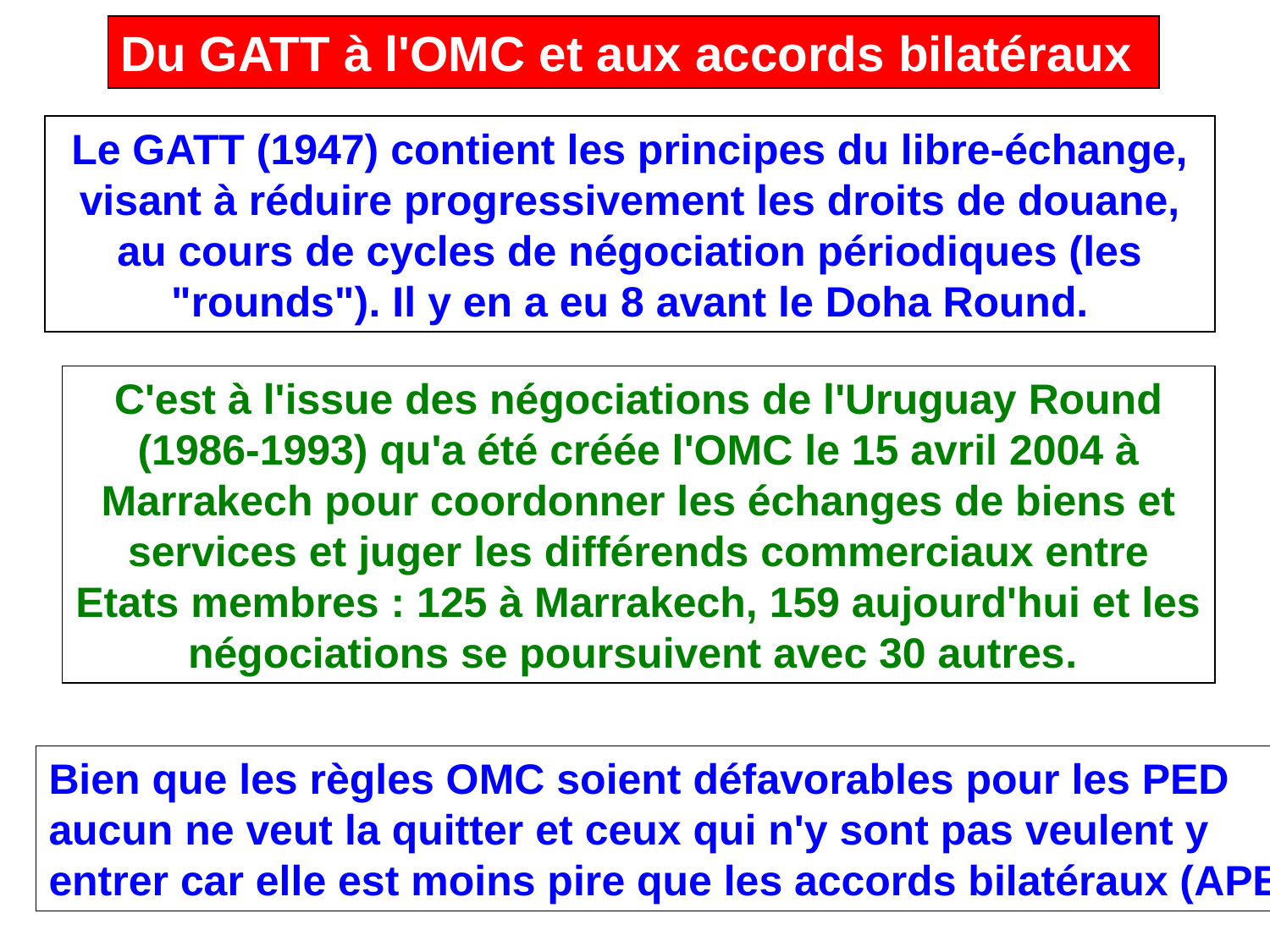

Du GATT à l'OMC et aux accords bilatéraux
Le GATT (1947) contient les principes du libre-échange, visant à réduire progressivement les droits de douane, au cours de cycles de négociation périodiques (les "rounds"). Il y en a eu 8 avant le Doha Round.
C'est à l'issue des négociations de l'Uruguay Round (1986-1993) qu'a été créée l'OMC le 15 avril 2004 à Marrakech pour coordonner les échanges de biens et services et juger les différends commerciaux entre Etats membres : 125 à Marrakech, 159 aujourd'hui et les négociations se poursuivent avec 30 autres.
Bien que les règles OMC soient défavorables pour les PED
aucun ne veut la quitter et ceux qui n'y sont pas veulent y
entrer car elle est moins pire que les accords bilatéraux (APE)